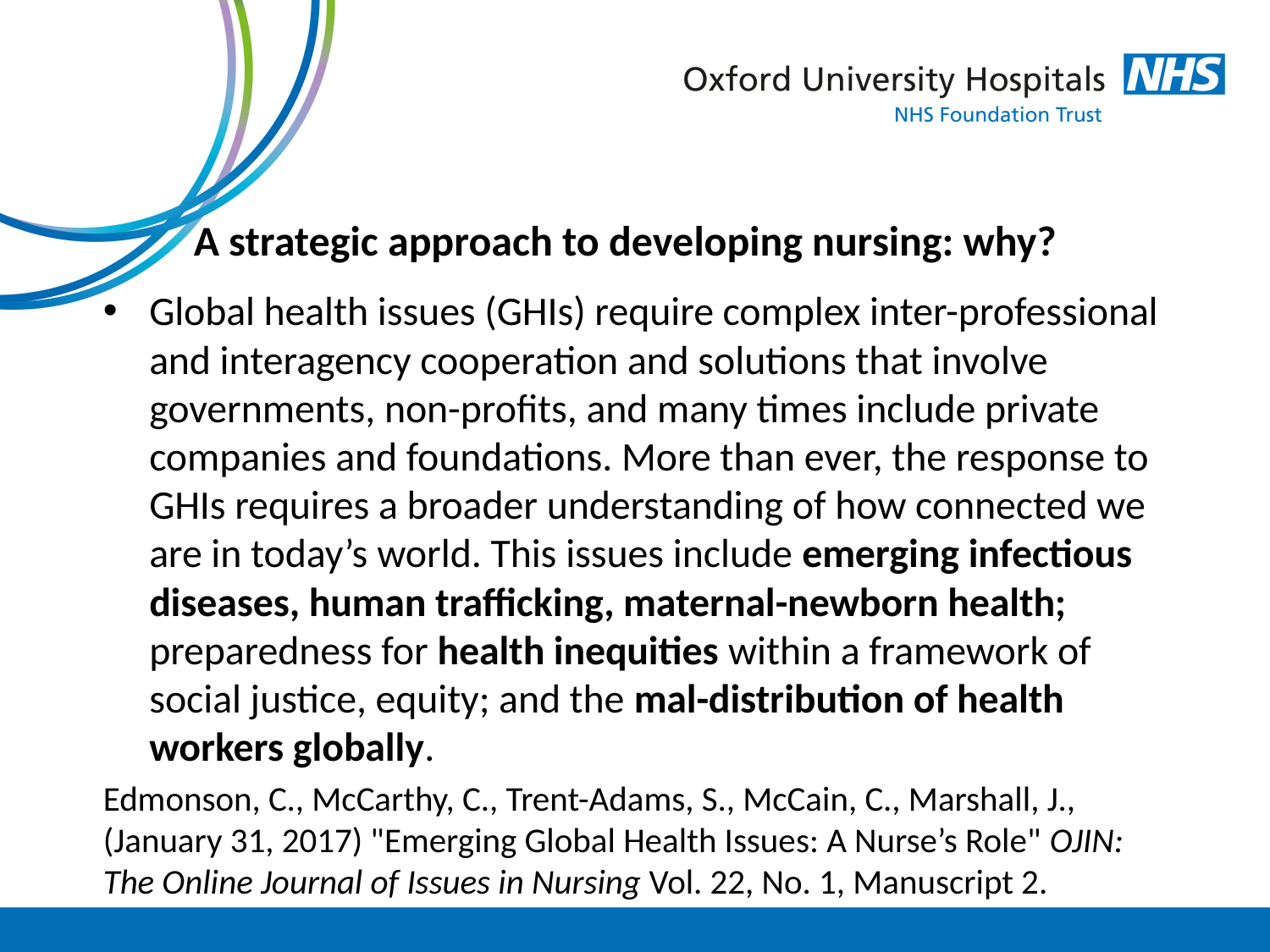

# A strategic approach to developing nursing: why?
Global health issues (GHIs) require complex inter-professional and interagency cooperation and solutions that involve governments, non-profits, and many times include private companies and foundations. More than ever, the response to GHIs requires a broader understanding of how connected we are in today’s world. This issues include emerging infectious diseases, human trafficking, maternal-newborn health; preparedness for health inequities within a framework of social justice, equity; and the mal-distribution of health workers globally.
Edmonson, C., McCarthy, C., Trent-Adams, S., McCain, C., Marshall, J., (January 31, 2017) "Emerging Global Health Issues: A Nurse’s Role" OJIN: The Online Journal of Issues in Nursing Vol. 22, No. 1, Manuscript 2.